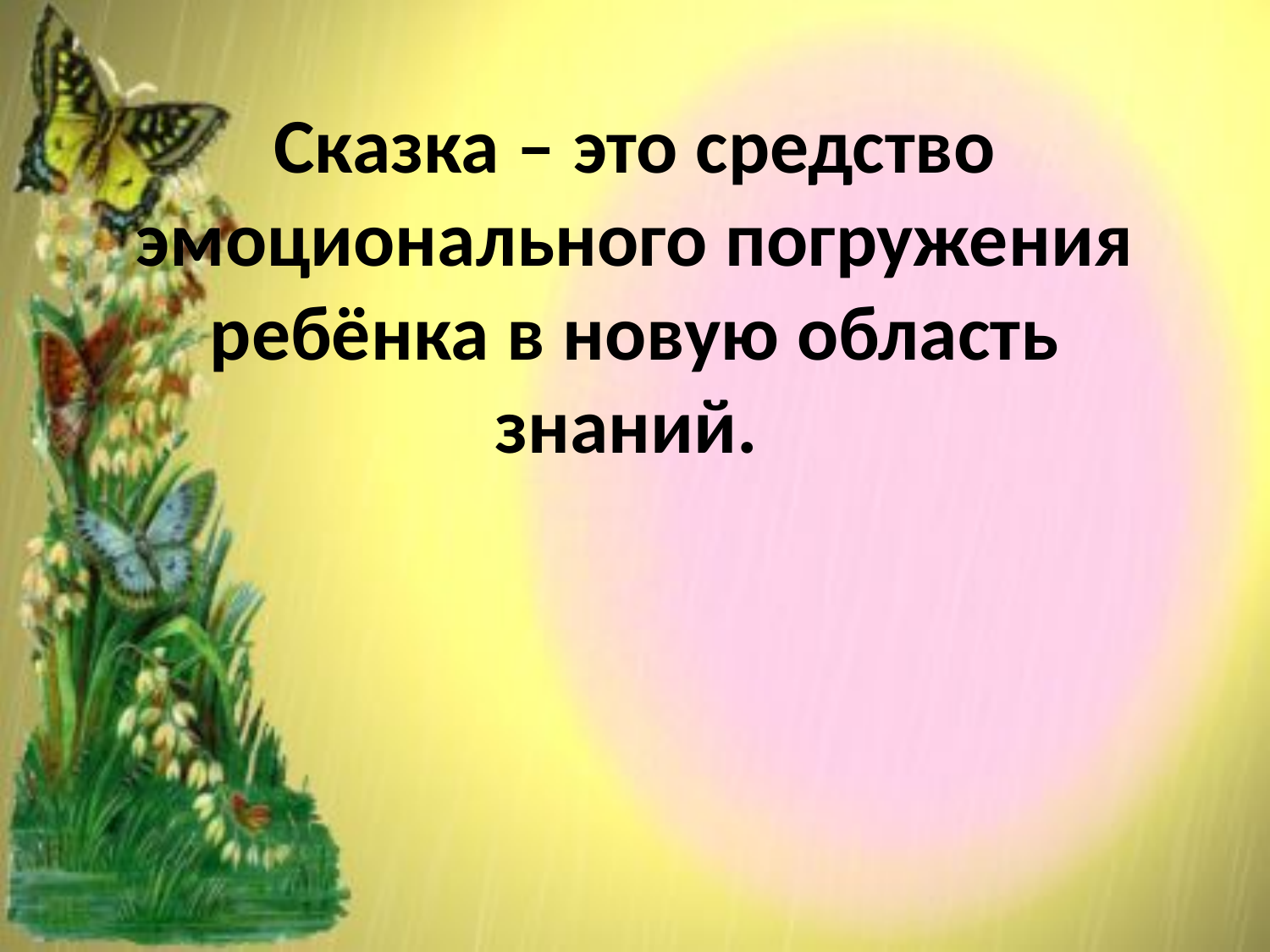

# Сказка – это средство эмоционального погружения ребёнка в новую область знаний.